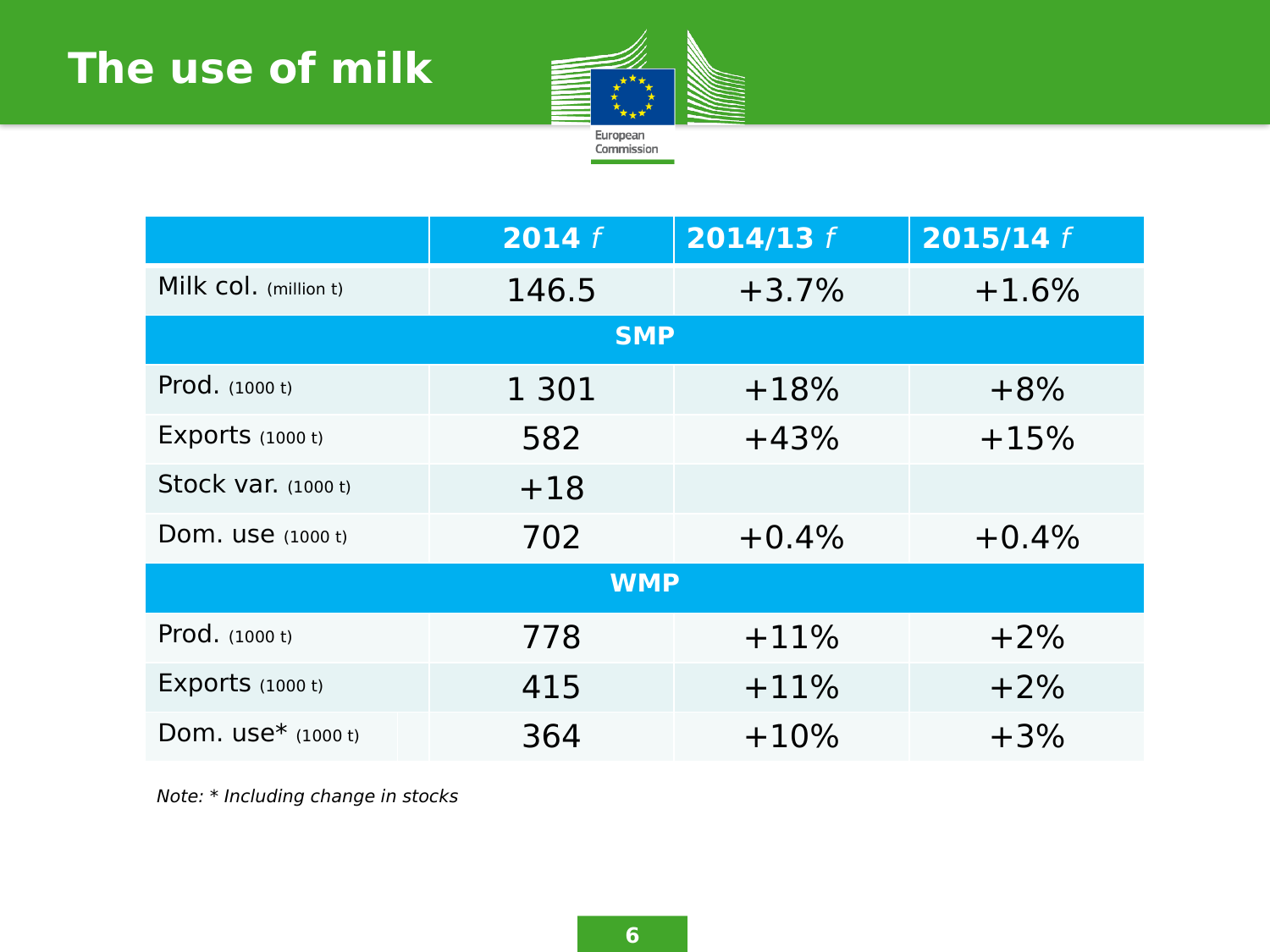

# The use of milk
|  |  | 2014 f | 2014/13 f | 2015/14 f |
| --- | --- | --- | --- | --- |
| Milk col. (million t) |  | 146.5 | +3.7% | +1.6% |
| SMP |  |  |  |  |
| Prod. (1000 t) |  | 1 301 | +18% | +8% |
| Exports (1000 t) |  | 582 | +43% | +15% |
| Stock var. (1000 t) |  | +18 |  |  |
| Dom. use (1000 t) |  | 702 | +0.4% | +0.4% |
| WMP |  |  |  |  |
| Prod. (1000 t) |  | 778 | +11% | +2% |
| Exports (1000 t) |  | 415 | +11% | +2% |
| Dom. use\* (1000 t) |  | 364 | +10% | +3% |
Note: * Including change in stocks

6